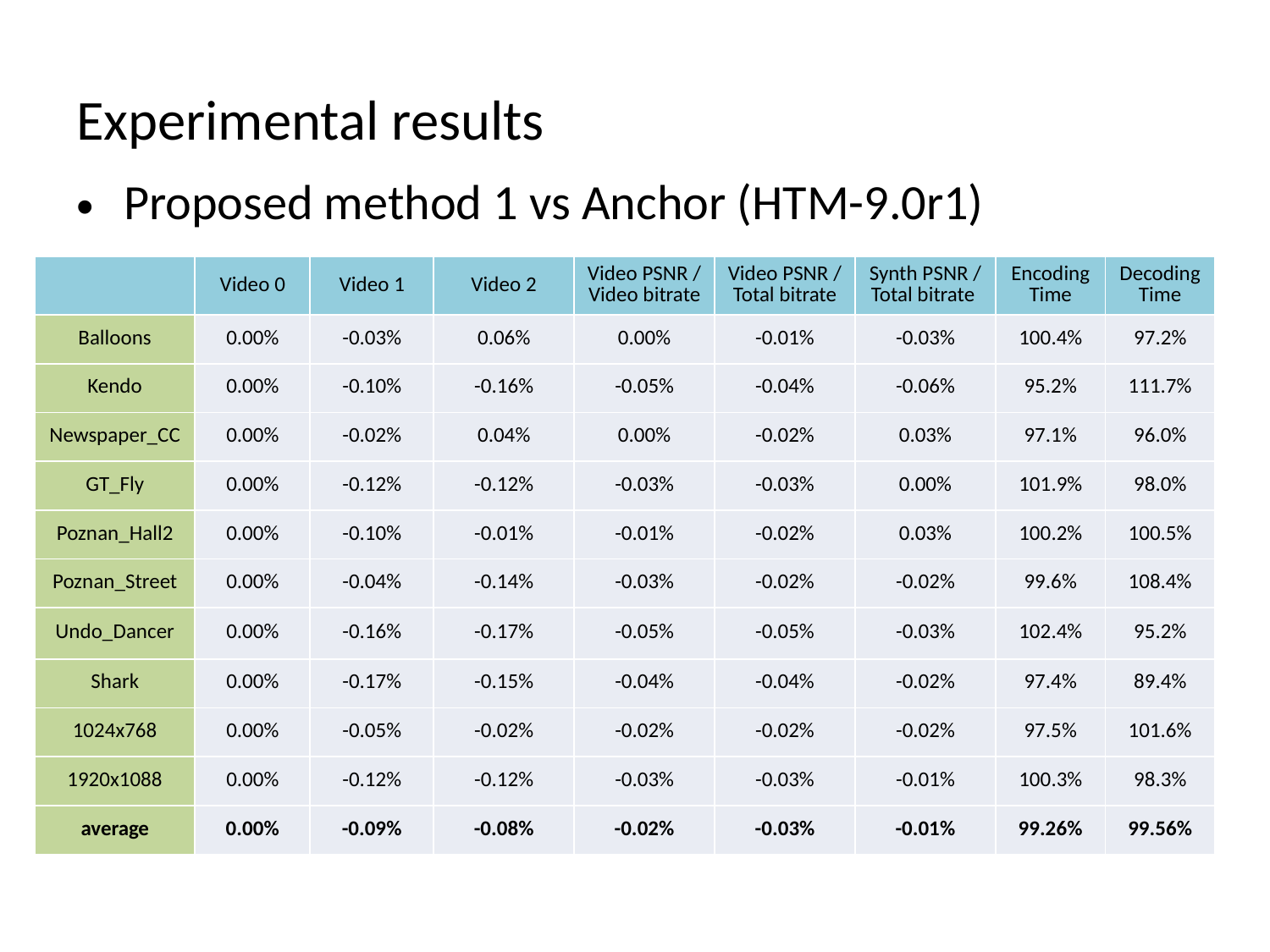

# Experimental results
Proposed method 1 vs Anchor (HTM-9.0r1)
|  | Video 0 | Video 1 | Video 2 | Video PSNR / Video bitrate | Video PSNR / Total bitrate | Synth PSNR / Total bitrate | Encoding Time | Decoding Time |
| --- | --- | --- | --- | --- | --- | --- | --- | --- |
| Balloons | 0.00% | -0.03% | 0.06% | 0.00% | -0.01% | -0.03% | 100.4% | 97.2% |
| Kendo | 0.00% | -0.10% | -0.16% | -0.05% | -0.04% | -0.06% | 95.2% | 111.7% |
| Newspaper\_CC | 0.00% | -0.02% | 0.04% | 0.00% | -0.02% | 0.03% | 97.1% | 96.0% |
| GT\_Fly | 0.00% | -0.12% | -0.12% | -0.03% | -0.03% | 0.00% | 101.9% | 98.0% |
| Poznan\_Hall2 | 0.00% | -0.10% | -0.01% | -0.01% | -0.02% | 0.03% | 100.2% | 100.5% |
| Poznan\_Street | 0.00% | -0.04% | -0.14% | -0.03% | -0.02% | -0.02% | 99.6% | 108.4% |
| Undo\_Dancer | 0.00% | -0.16% | -0.17% | -0.05% | -0.05% | -0.03% | 102.4% | 95.2% |
| Shark | 0.00% | -0.17% | -0.15% | -0.04% | -0.04% | -0.02% | 97.4% | 89.4% |
| 1024x768 | 0.00% | -0.05% | -0.02% | -0.02% | -0.02% | -0.02% | 97.5% | 101.6% |
| 1920x1088 | 0.00% | -0.12% | -0.12% | -0.03% | -0.03% | -0.01% | 100.3% | 98.3% |
| average | 0.00% | -0.09% | -0.08% | -0.02% | -0.03% | -0.01% | 99.26% | 99.56% |